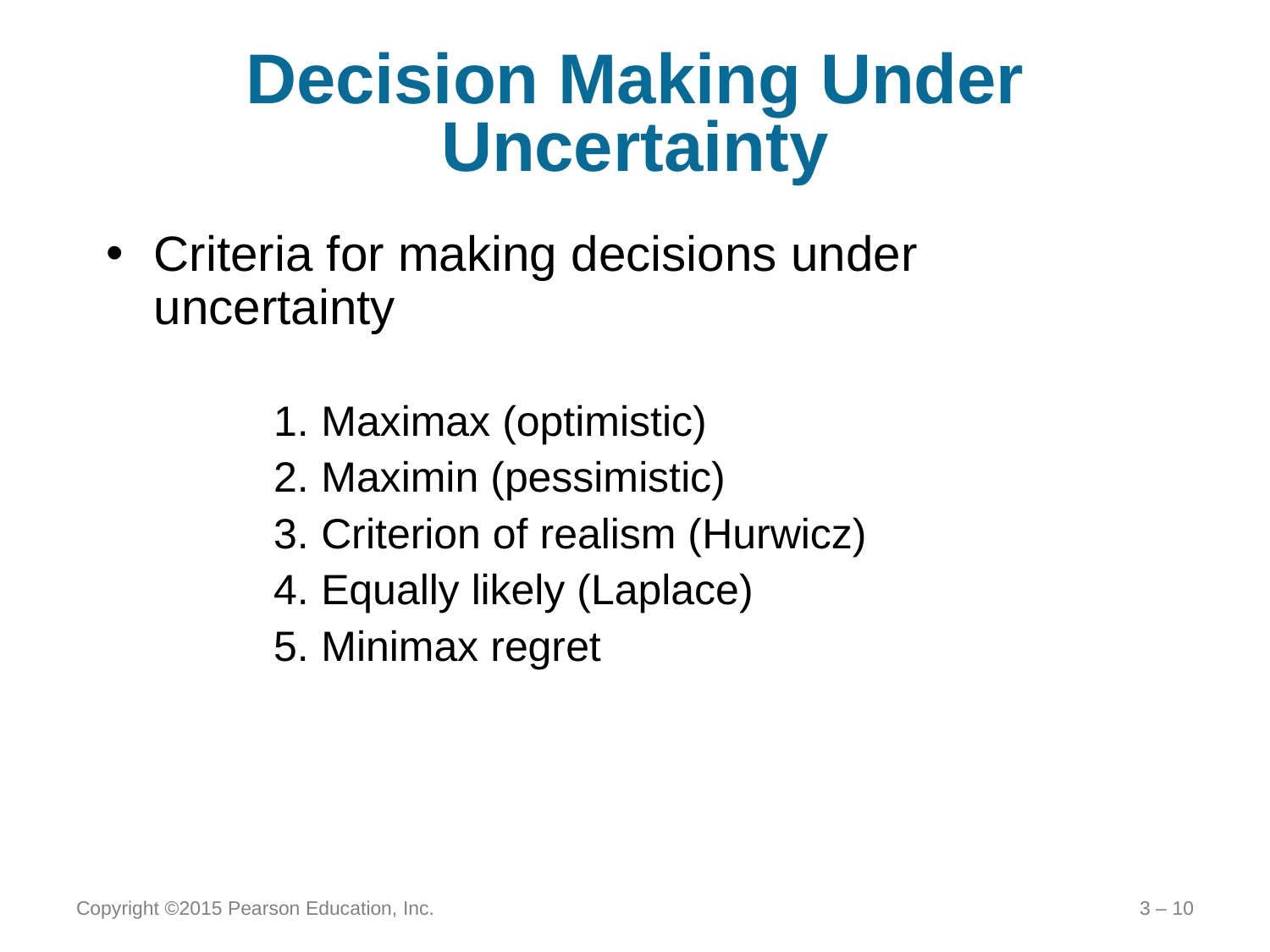

# Decision Making Under Uncertainty
Criteria for making decisions under uncertainty
Maximax (optimistic)
Maximin (pessimistic)
Criterion of realism (Hurwicz)
Equally likely (Laplace)
Minimax regret

Copyright ©2015 Pearson Education, Inc.
3 – 10